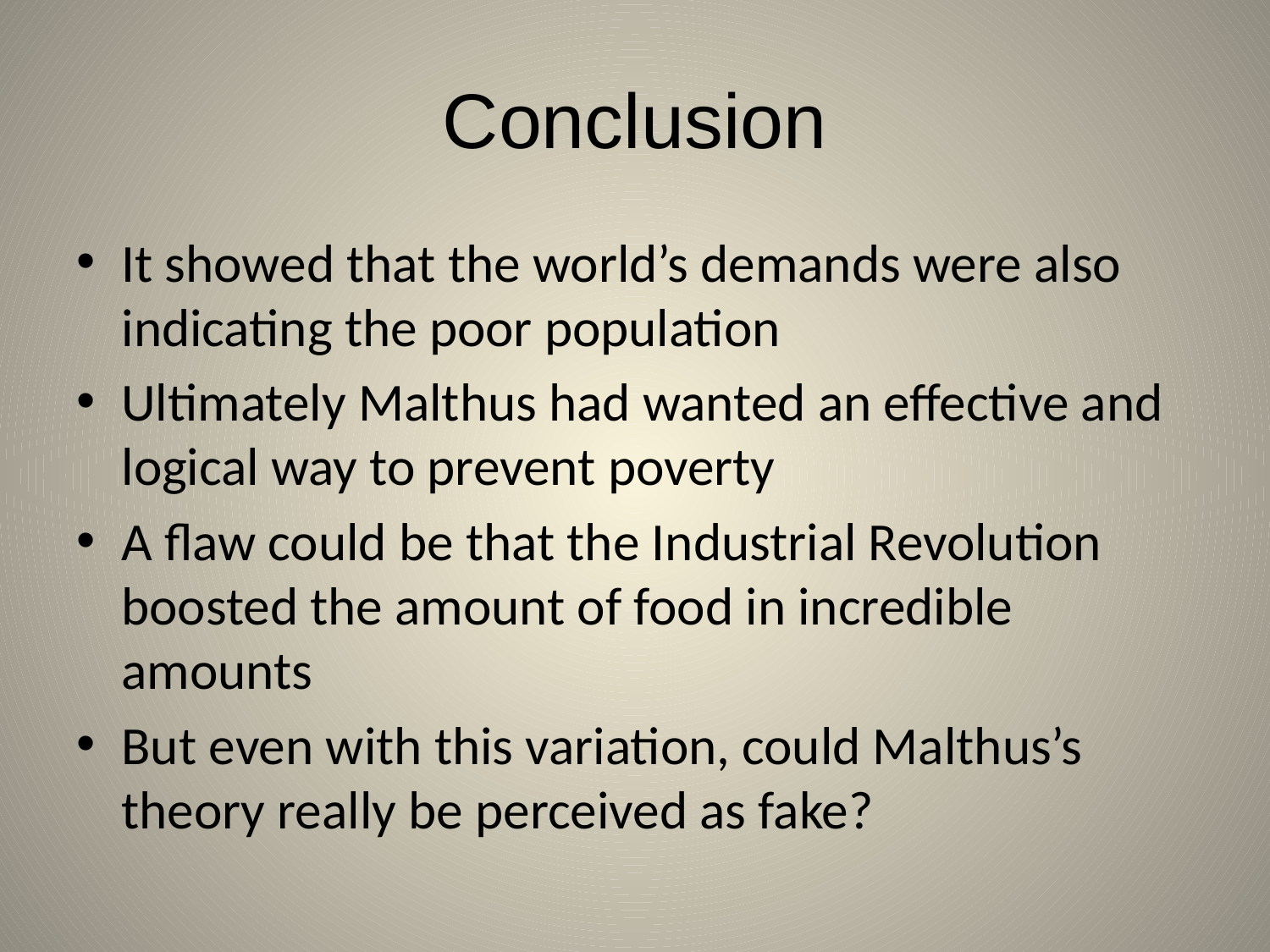

# Conclusion
It showed that the world’s demands were also indicating the poor population
Ultimately Malthus had wanted an effective and logical way to prevent poverty
A flaw could be that the Industrial Revolution boosted the amount of food in incredible amounts
But even with this variation, could Malthus’s theory really be perceived as fake?